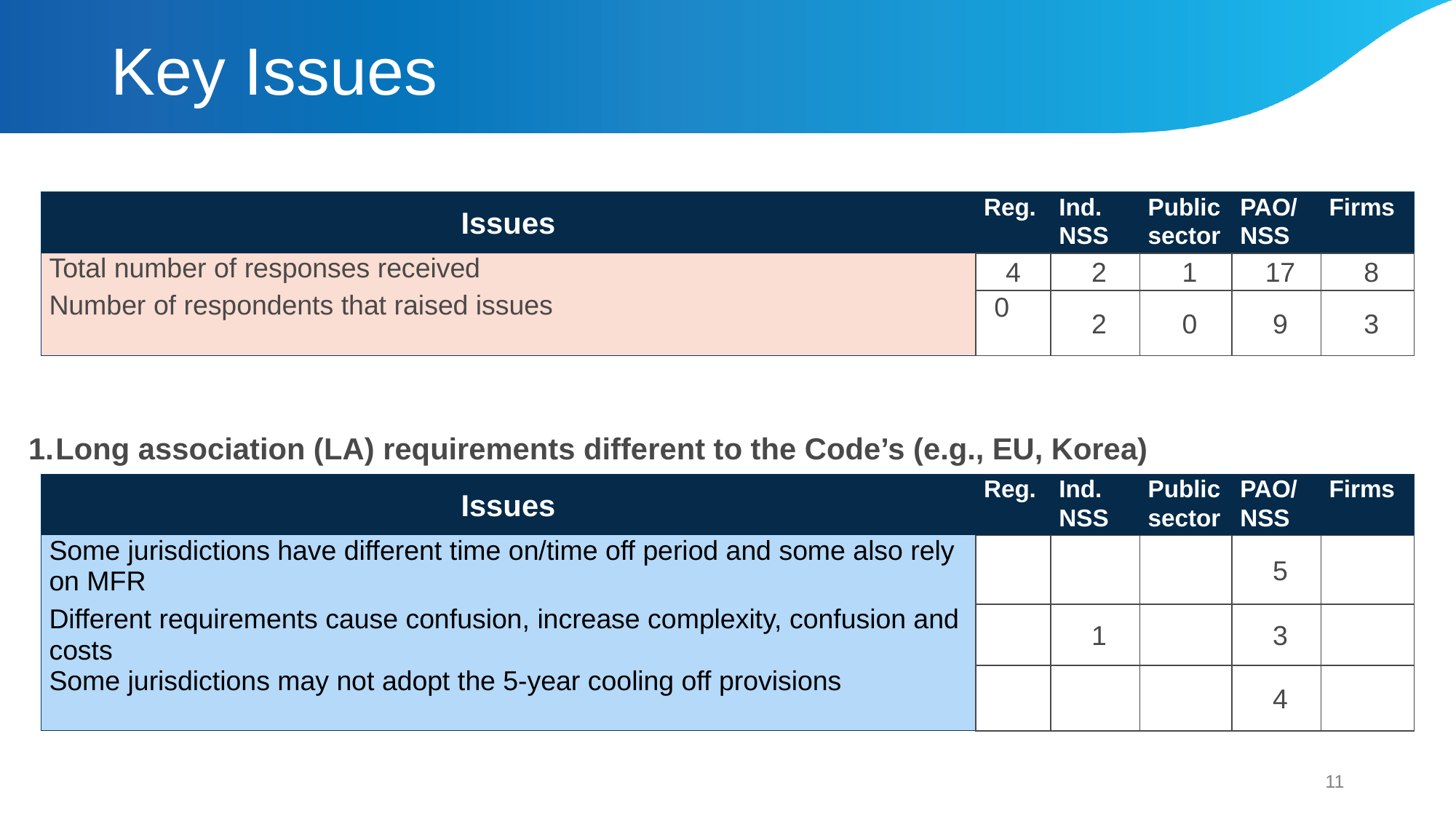

# Key Issues
| Issues | Reg. | Ind. NSS | Public sector | PAO/ NSS | Firms |
| --- | --- | --- | --- | --- | --- |
| Total number of responses received | 4 | 2 | 1 | 17 | 8 |
| Number of respondents that raised issues | 0 | 2 | 0 | 9 | 3 |
1.	Long association (LA) requirements different to the Code’s (e.g., EU, Korea)
| Issues | Reg. | Ind. NSS | Public sector | PAO/ NSS | Firms |
| --- | --- | --- | --- | --- | --- |
| Some jurisdictions have different time on/time off period and some also rely on MFR |  |  |  | 5 |  |
| Different requirements cause confusion, increase complexity, confusion and costs |  | 1 |  | 3 |  |
| Some jurisdictions may not adopt the 5-year cooling off provisions |  |  |  | 4 |  |
11